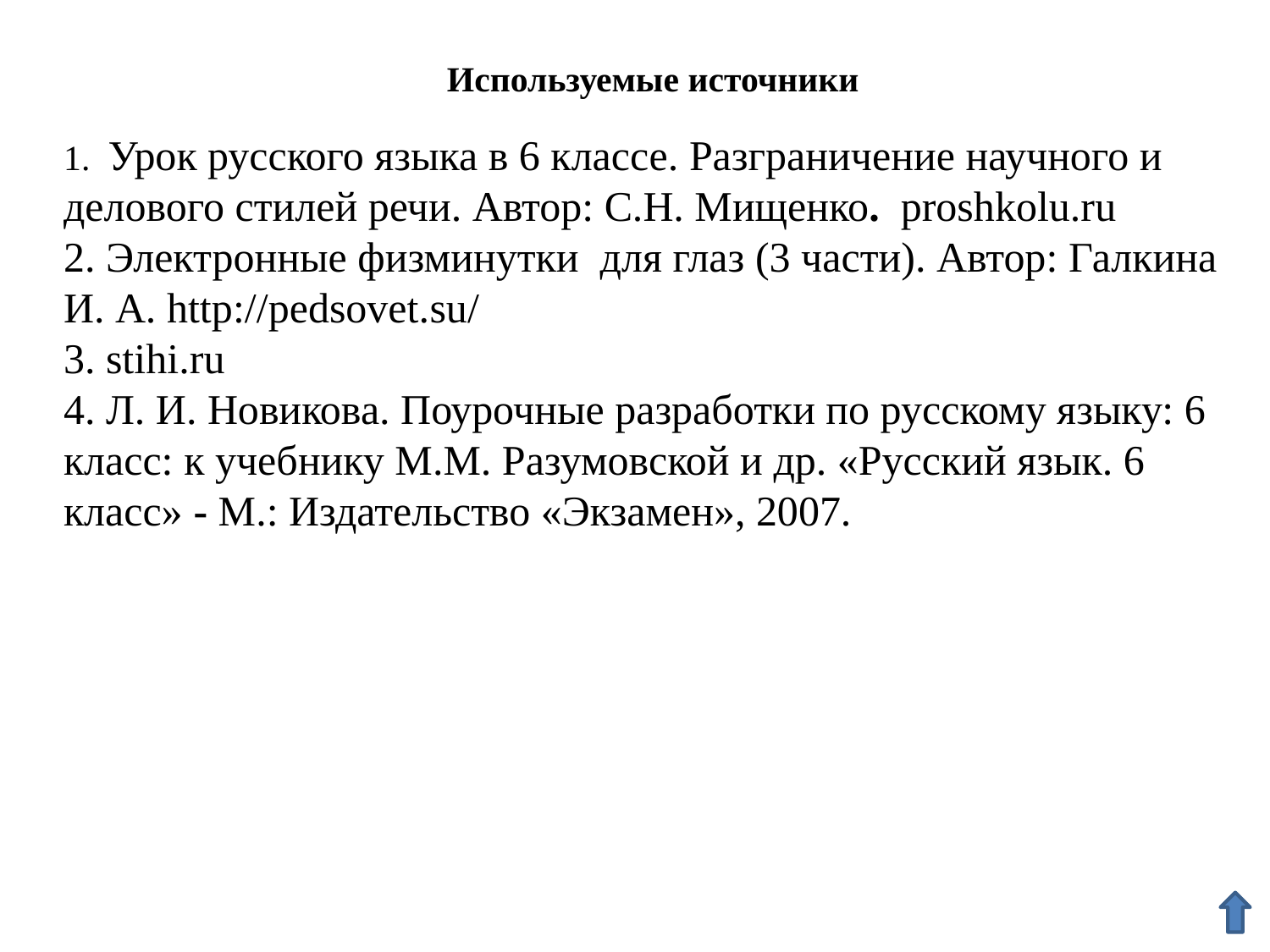

Используемые источники

1.  Урок русского языка в 6 классе. Разграничение научного и делового стилей речи. Автор: С.Н. Мищенко.  proshkolu.ru
2. Электронные физминутки  для глаз (3 части). Автор: Галкина И. А. http://pedsovet.su/
3. stihi.ru
4. Л. И. Новикова. Поурочные разработки по русскому языку: 6 класс: к учебнику М.М. Разумовской и др. «Русский язык. 6 класс» - М.: Издательство «Экзамен», 2007.